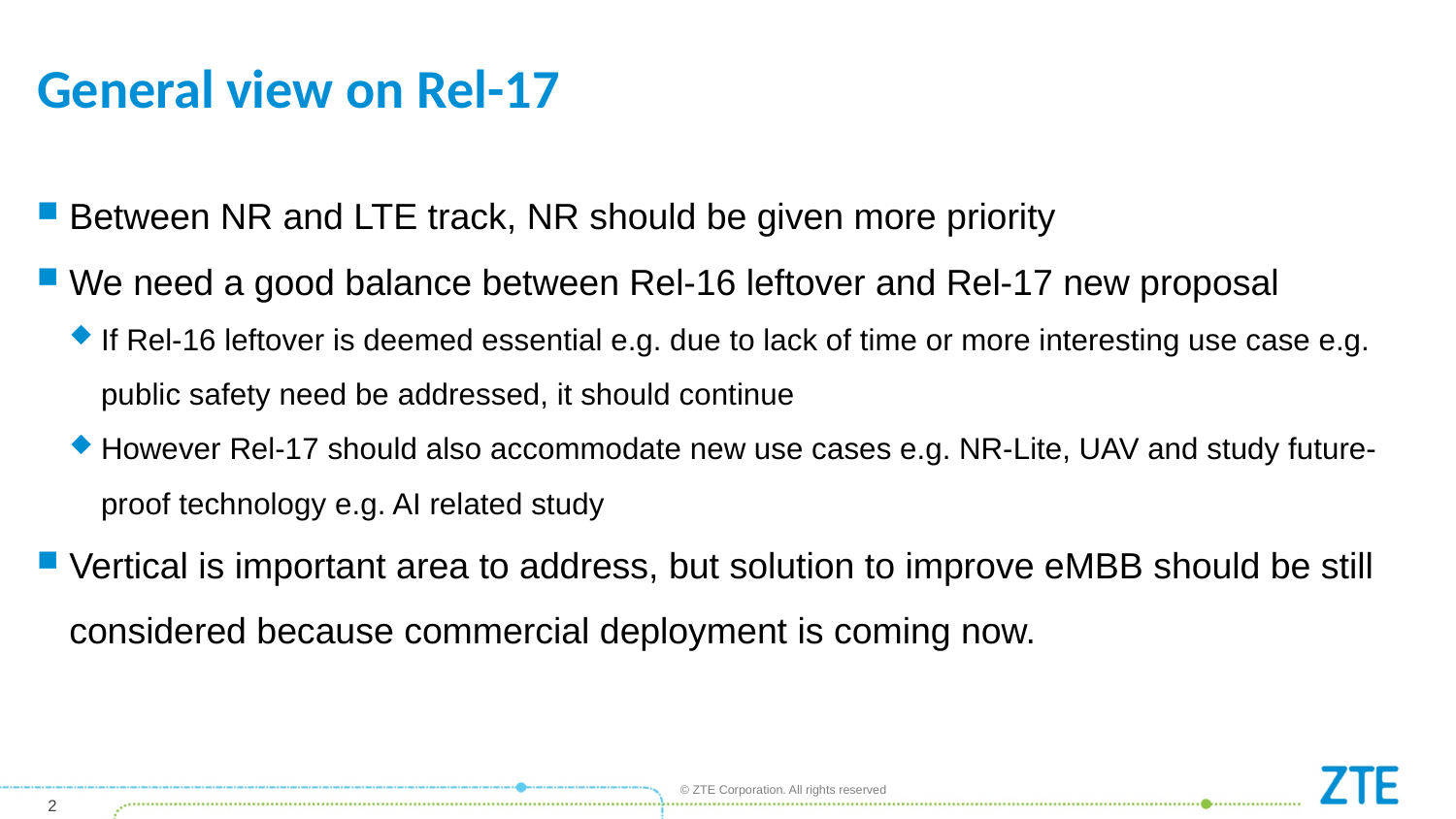

# General view on Rel-17
Between NR and LTE track, NR should be given more priority
We need a good balance between Rel-16 leftover and Rel-17 new proposal
If Rel-16 leftover is deemed essential e.g. due to lack of time or more interesting use case e.g. public safety need be addressed, it should continue
However Rel-17 should also accommodate new use cases e.g. NR-Lite, UAV and study future-proof technology e.g. AI related study
Vertical is important area to address, but solution to improve eMBB should be still considered because commercial deployment is coming now.